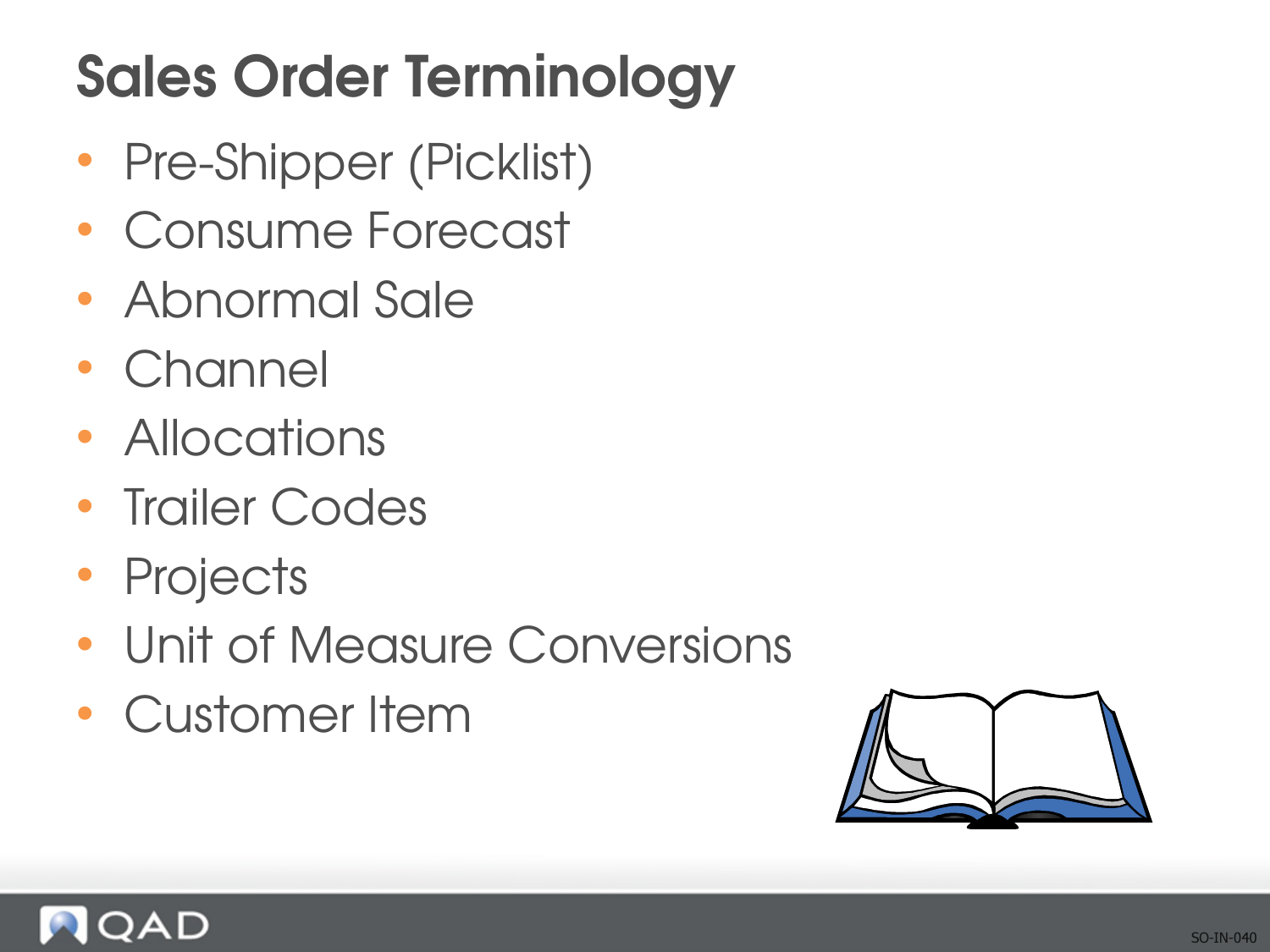

# Sales Order Terminology
Pre-Shipper (Picklist)
Consume Forecast
Abnormal Sale
Channel
Allocations
Trailer Codes
Projects
Unit of Measure Conversions
Customer Item

SO-IN-040